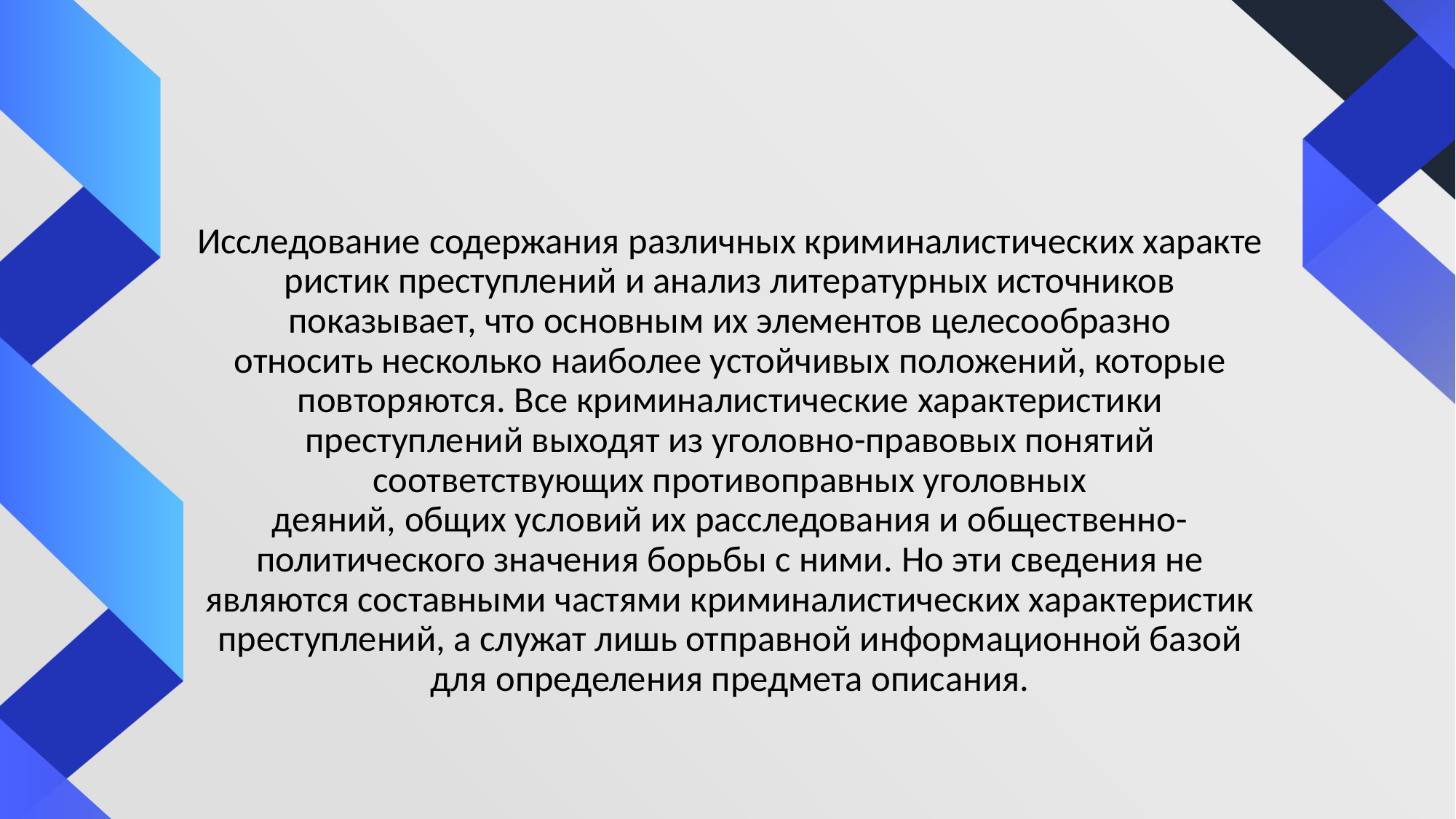

#
Исследование содержания различных криминалистических характеристик преступлений и анализ литературных источников показывает, что основным их элементов целесообразно относить несколько наиболее устойчивых положений, которые повторяются. Все криминалистические характеристики преступлений выходят из уголовно-правовых понятий соответствующих противоправных уголовных деяний, общих условий их расследования и общественно-политического значения борьбы с ними. Но эти сведения не являются составными частями криминалистических характеристик преступлений, а служат лишь отправной информационной базой для определения предмета описания.